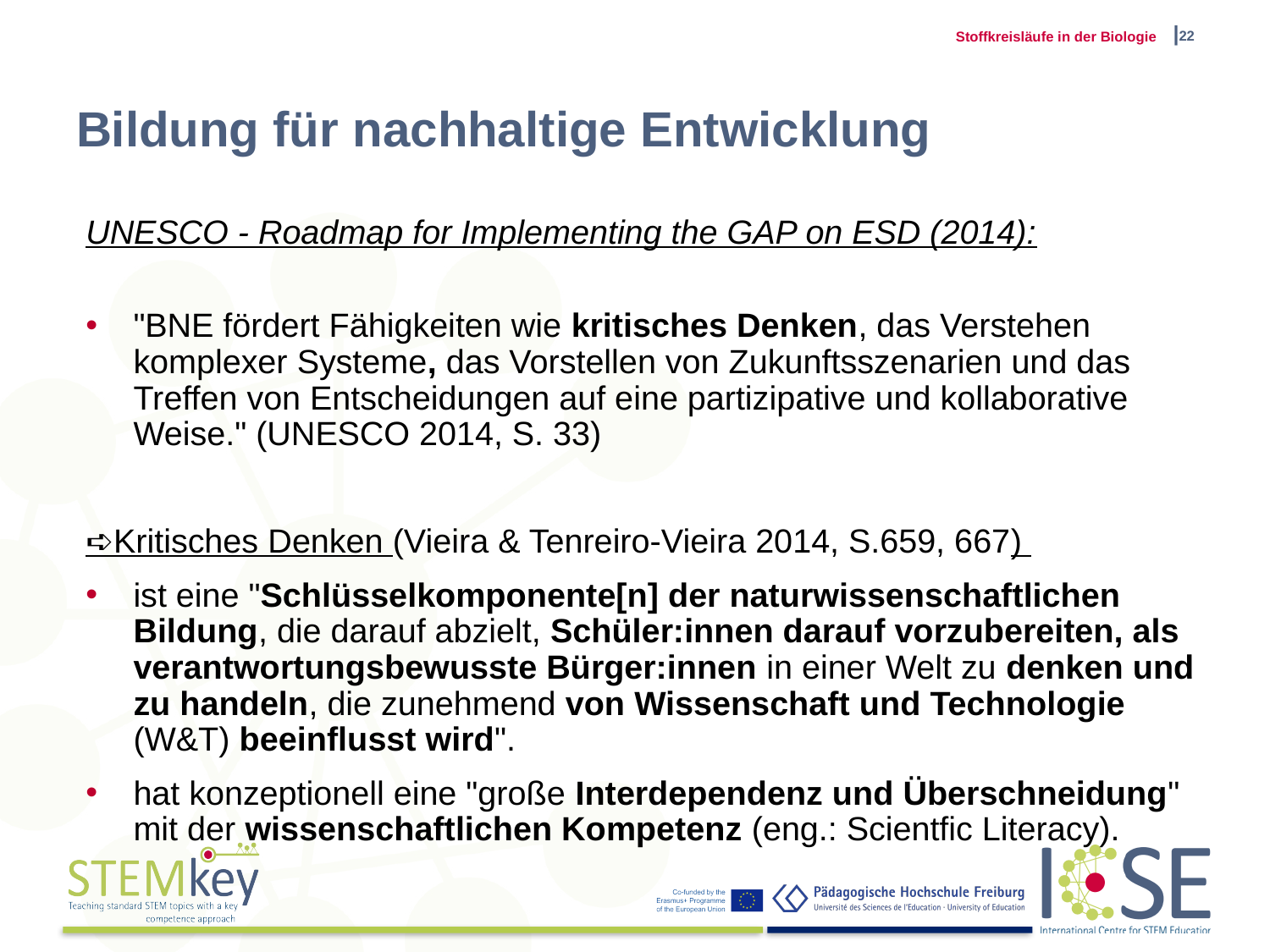

|22
Stoffkreisläufe in der Biologie
# Bildung für nachhaltige Entwicklung

UNESCO - Roadmap for Implementing the GAP on ESD (2014):

"BNE fördert Fähigkeiten wie kritisches Denken, das Verstehen komplexer Systeme, das Vorstellen von Zukunftsszenarien und das Treffen von Entscheidungen auf eine partizipative und kollaborative Weise." (UNESCO 2014, S. 33)

➪Kritisches Denken (Vieira & Tenreiro-Vieira 2014, S.659, 667)
ist eine "Schlüsselkomponente[n] der naturwissenschaftlichen Bildung, die darauf abzielt, Schüler:innen darauf vorzubereiten, als verantwortungsbewusste Bürger:innen in einer Welt zu denken und zu handeln, die zunehmend von Wissenschaft und Technologie (W&T) beeinflusst wird".
hat konzeptionell eine "große Interdependenz und Überschneidung" mit der wissenschaftlichen Kompetenz (eng.: Scientfic Literacy).